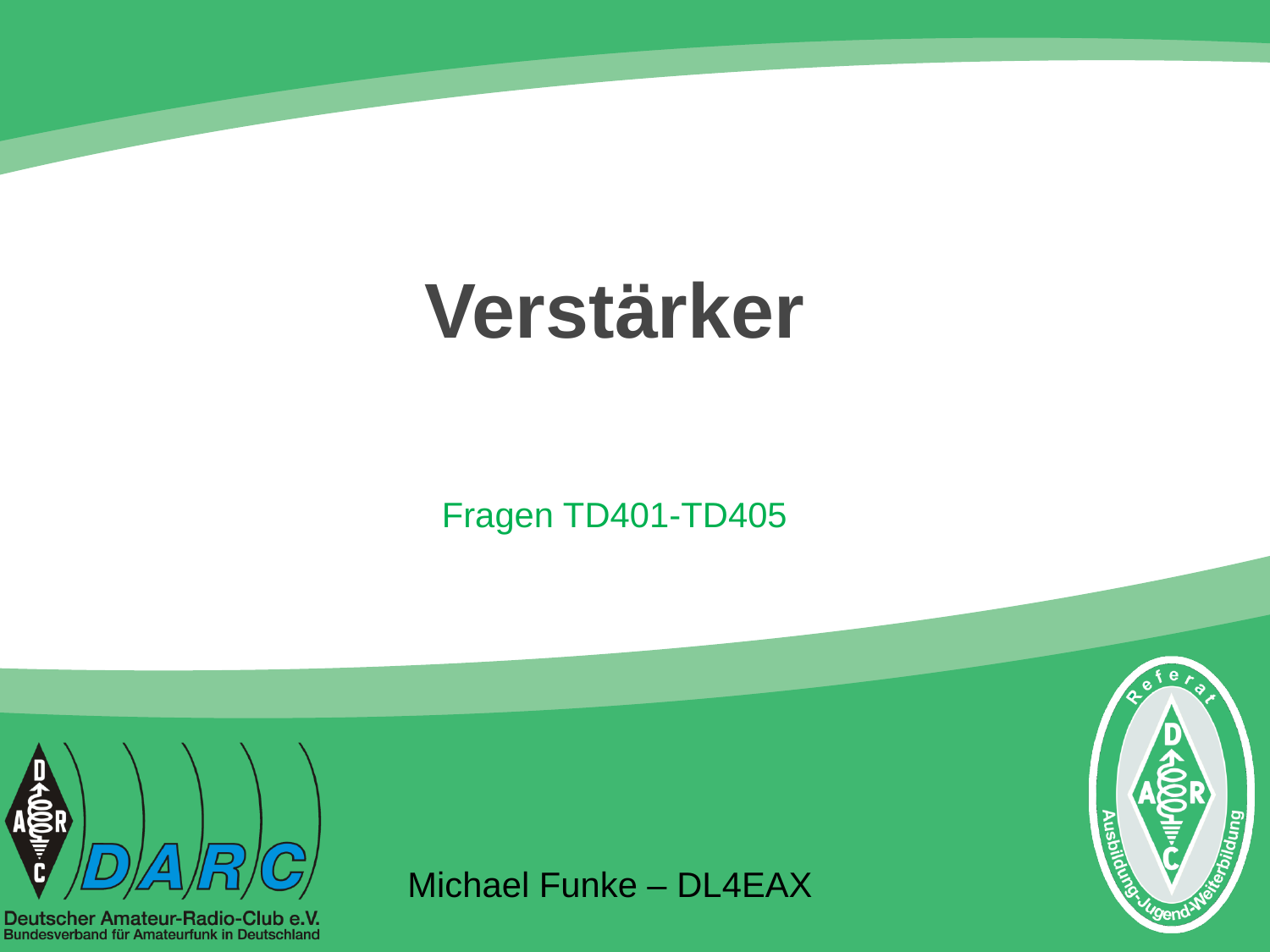

# Verstärker
Fragen TD401-TD405
Michael Funke – DL4EAX